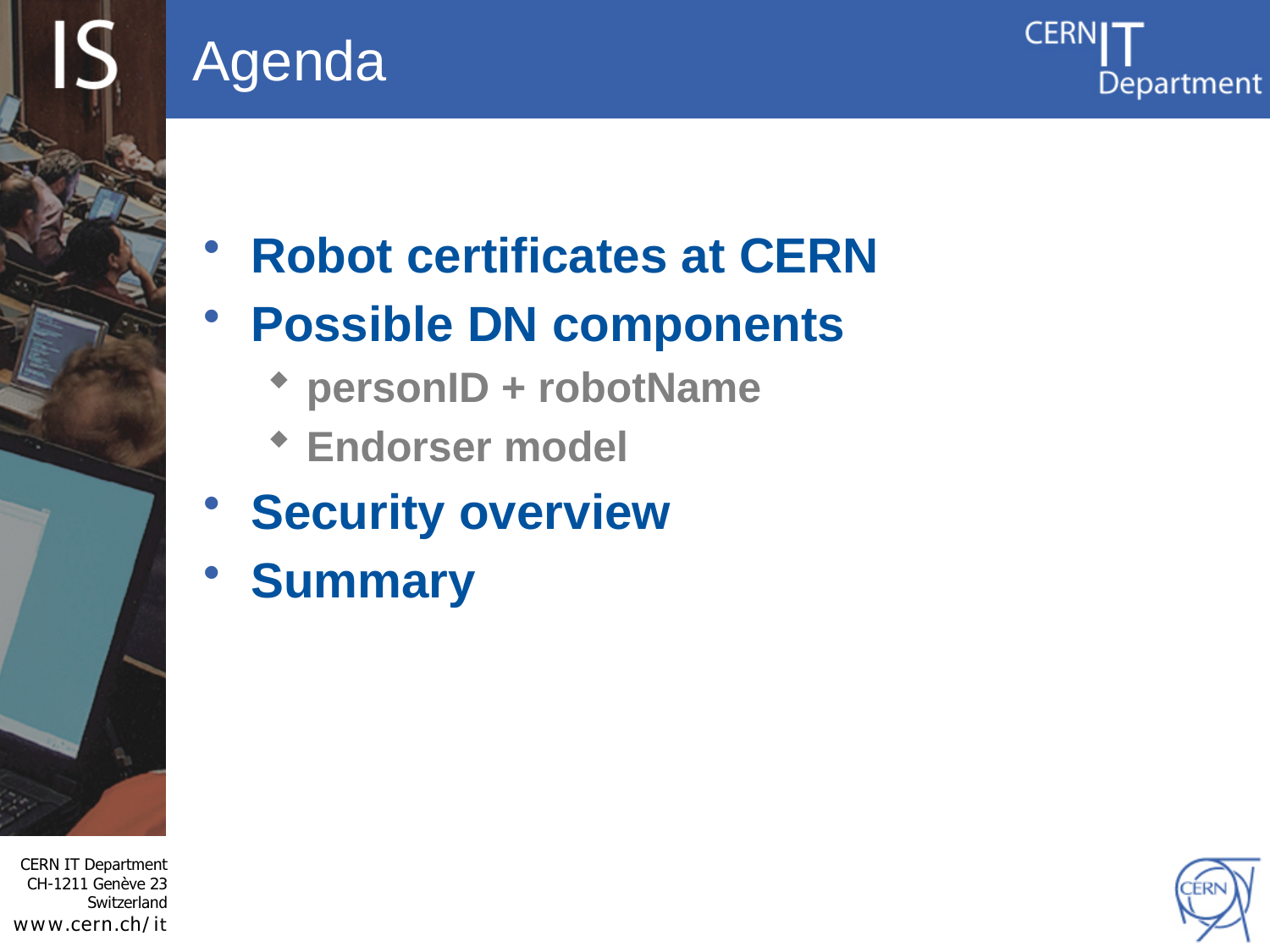

# Agenda

Robot certificates at CERN
Possible DN components
personID + robotName
Endorser model
Security overview
Summary